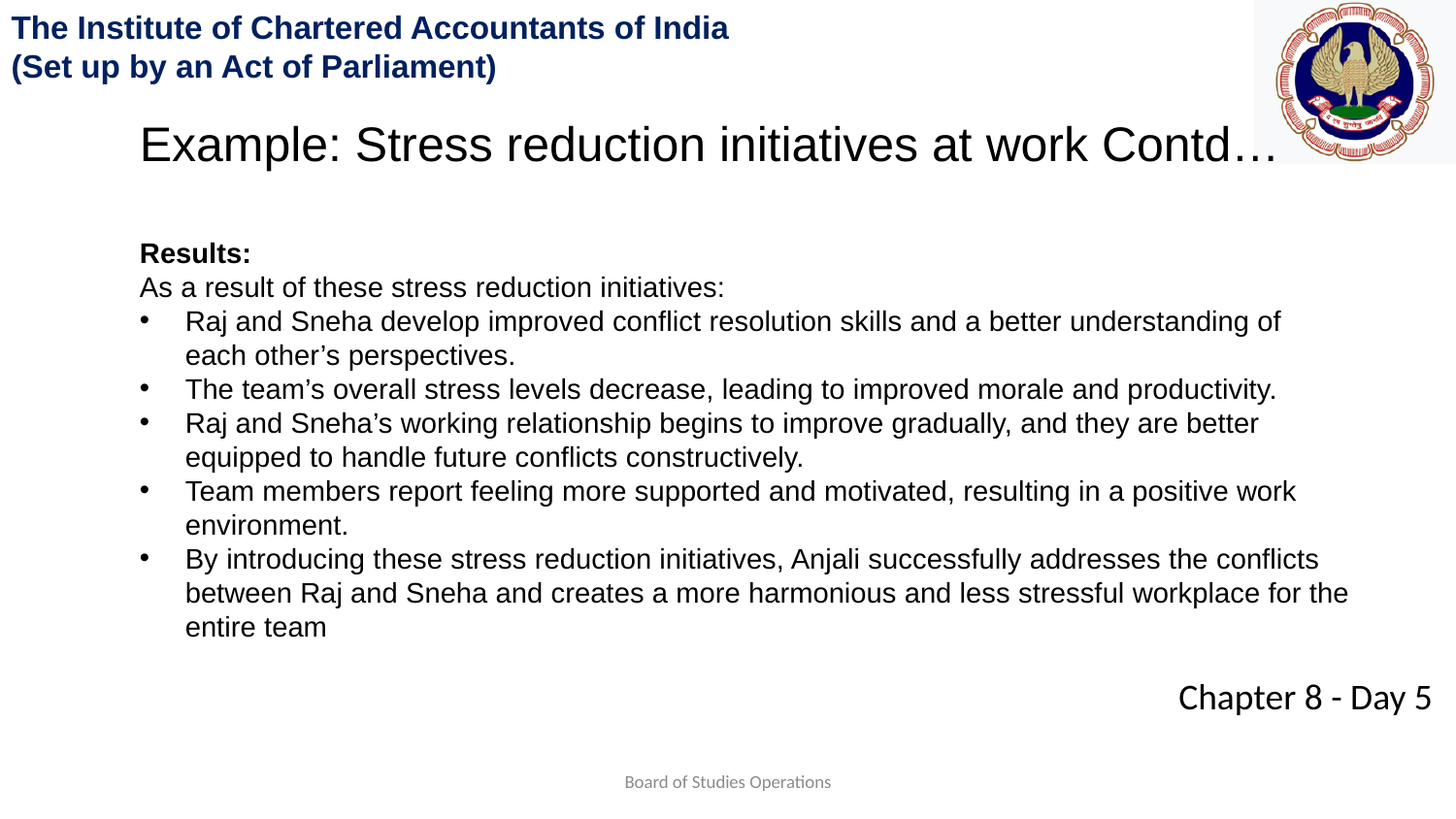

Example: Stress reduction initiatives at work Contd…
Results:
As a result of these stress reduction initiatives:
Raj and Sneha develop improved conflict resolution skills and a better understanding of each other’s perspectives.
The team’s overall stress levels decrease, leading to improved morale and productivity.
Raj and Sneha’s working relationship begins to improve gradually, and they are better equipped to handle future conflicts constructively.
Team members report feeling more supported and motivated, resulting in a positive work environment.
By introducing these stress reduction initiatives, Anjali successfully addresses the conflicts between Raj and Sneha and creates a more harmonious and less stressful workplace for the entire team

Board of Studies Operations